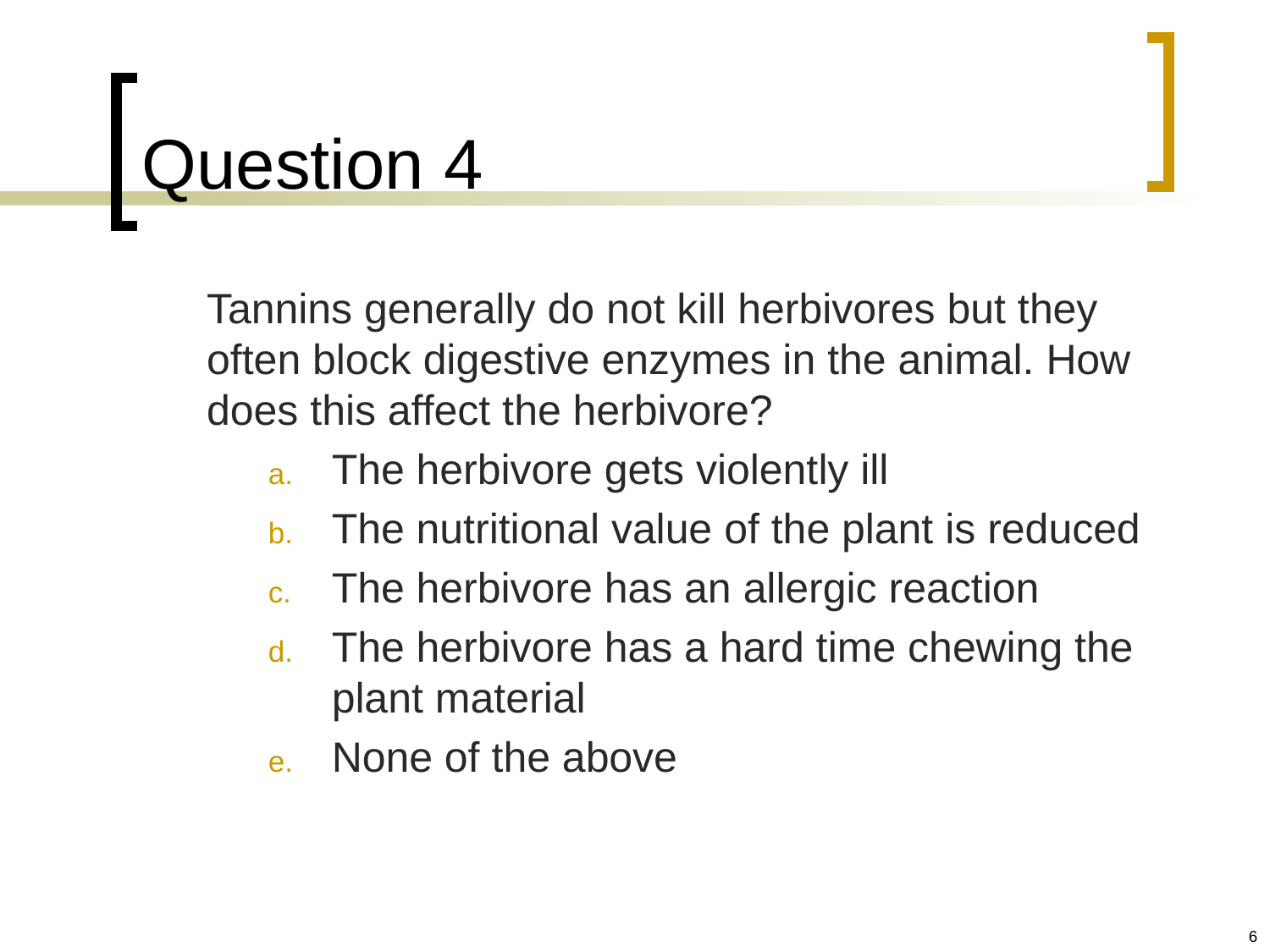

# Question 4
	Tannins generally do not kill herbivores but they often block digestive enzymes in the animal. How does this affect the herbivore?
The herbivore gets violently ill
The nutritional value of the plant is reduced
The herbivore has an allergic reaction
The herbivore has a hard time chewing the plant material
None of the above